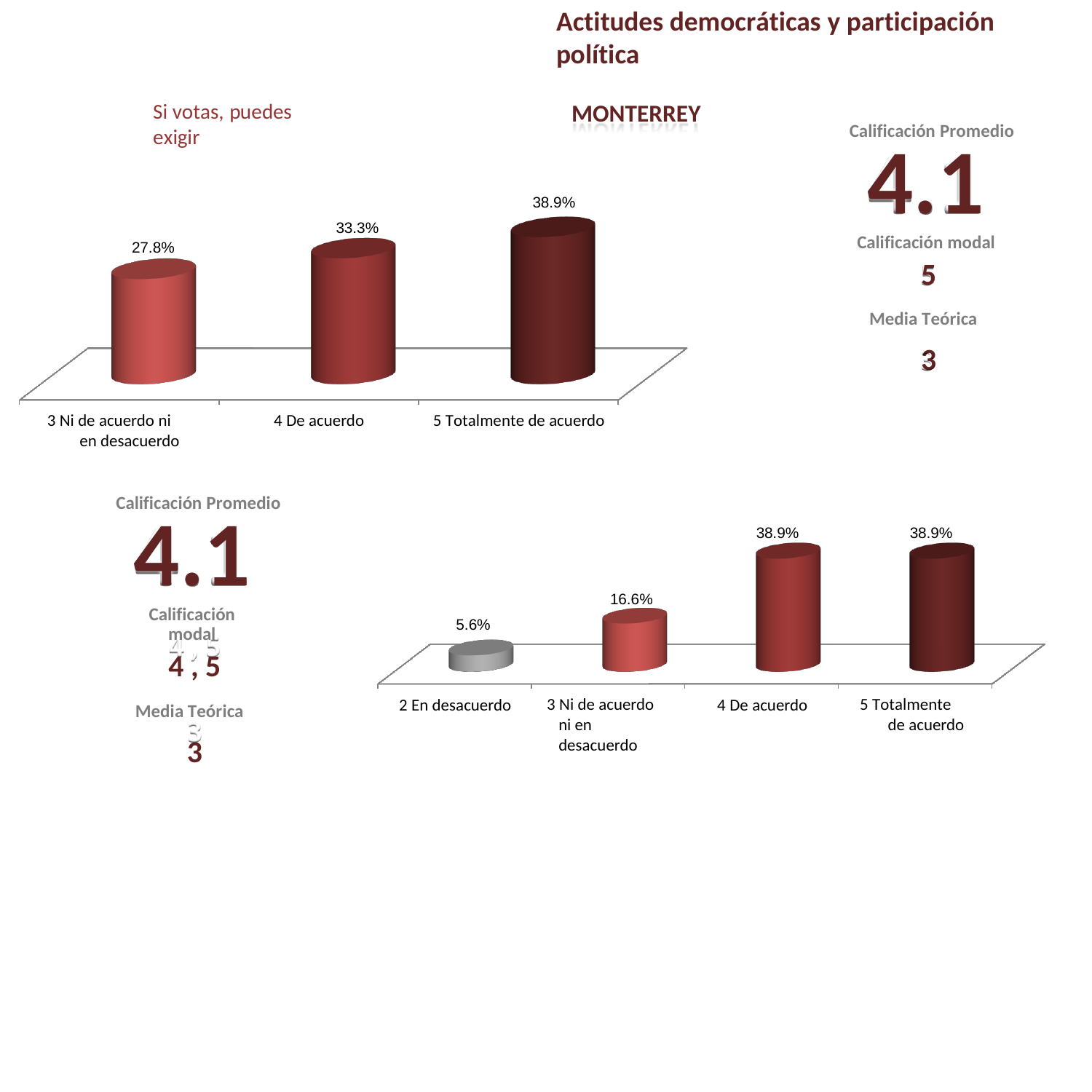

Actitudes democráticas y participación política
MONTERREY
Si votas, puedes exigir

Calificación Promedio
4.1
Calificación modal
5

Media Teórica

3
38.9%

33.3%
27.8%

3 Ni de acuerdo ni en desacuerdo
4 De acuerdo
5 Totalmente de acuerdo

Calificación Promedio
4.1
Calificación modal
4 , 5

Media Teórica

3
38.9%
38.9%

16.6%
5.6%

3 Ni de acuerdo ni en desacuerdo
5 Totalmente de acuerdo
2 En desacuerdo
4 De acuerdo